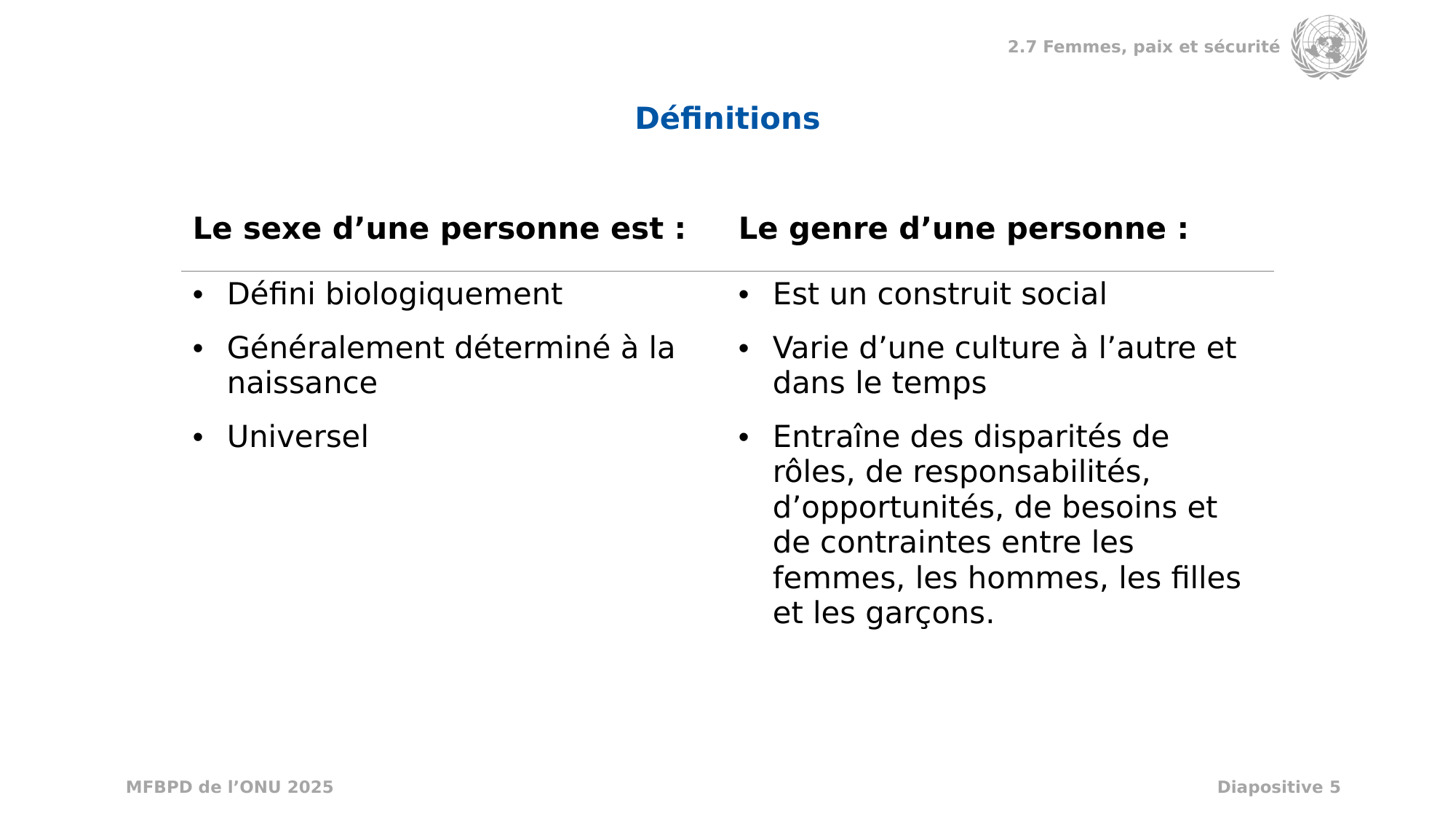

Définitions
| Le sexe d’une personne est : | Le genre d’une personne : |
| --- | --- |
| Défini biologiquement Généralement déterminé à la naissance Universel | Est un construit social Varie d’une culture à l’autre et dans le temps Entraîne des disparités de rôles, de responsabilités, d’opportunités, de besoins et de contraintes entre les femmes, les hommes, les filles et les garçons. |